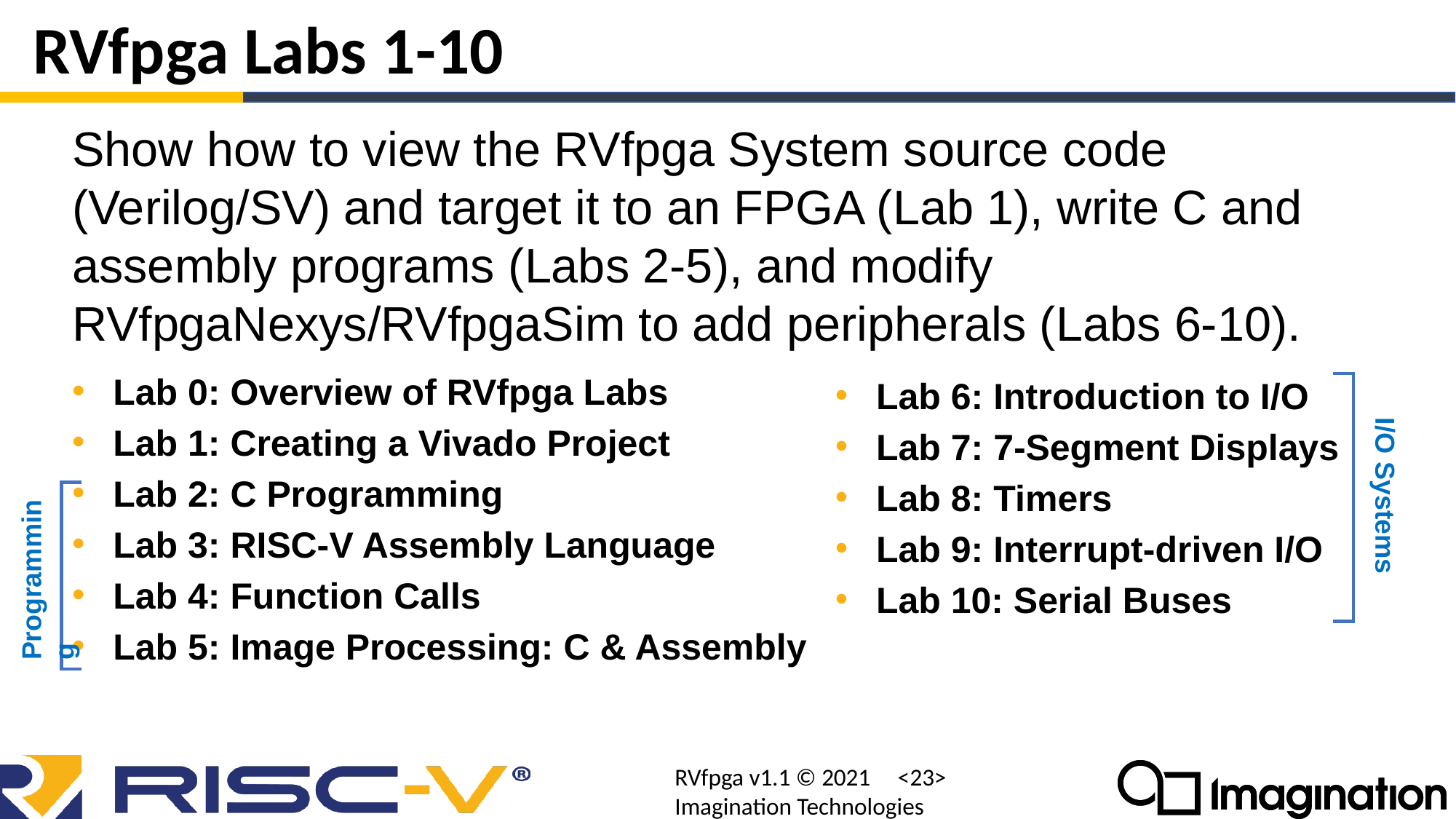

# RVfpga Labs 1-10
Show how to view the RVfpga System source code (Verilog/SV) and target it to an FPGA (Lab 1), write C and assembly programs (Labs 2-5), and modify RVfpgaNexys/RVfpgaSim to add peripherals (Labs 6-10).

Lab 0: Overview of RVfpga Labs
Lab 1: Creating a Vivado Project
Lab 2: C Programming
Lab 3: RISC-V Assembly Language
Lab 4: Function Calls
Lab 5: Image Processing: C & Assembly
Lab 6: Introduction to I/O
Lab 7: 7-Segment Displays
Lab 8: Timers
Lab 9: Interrupt-driven I/O
Lab 10: Serial Buses
I/O Systems
Programming